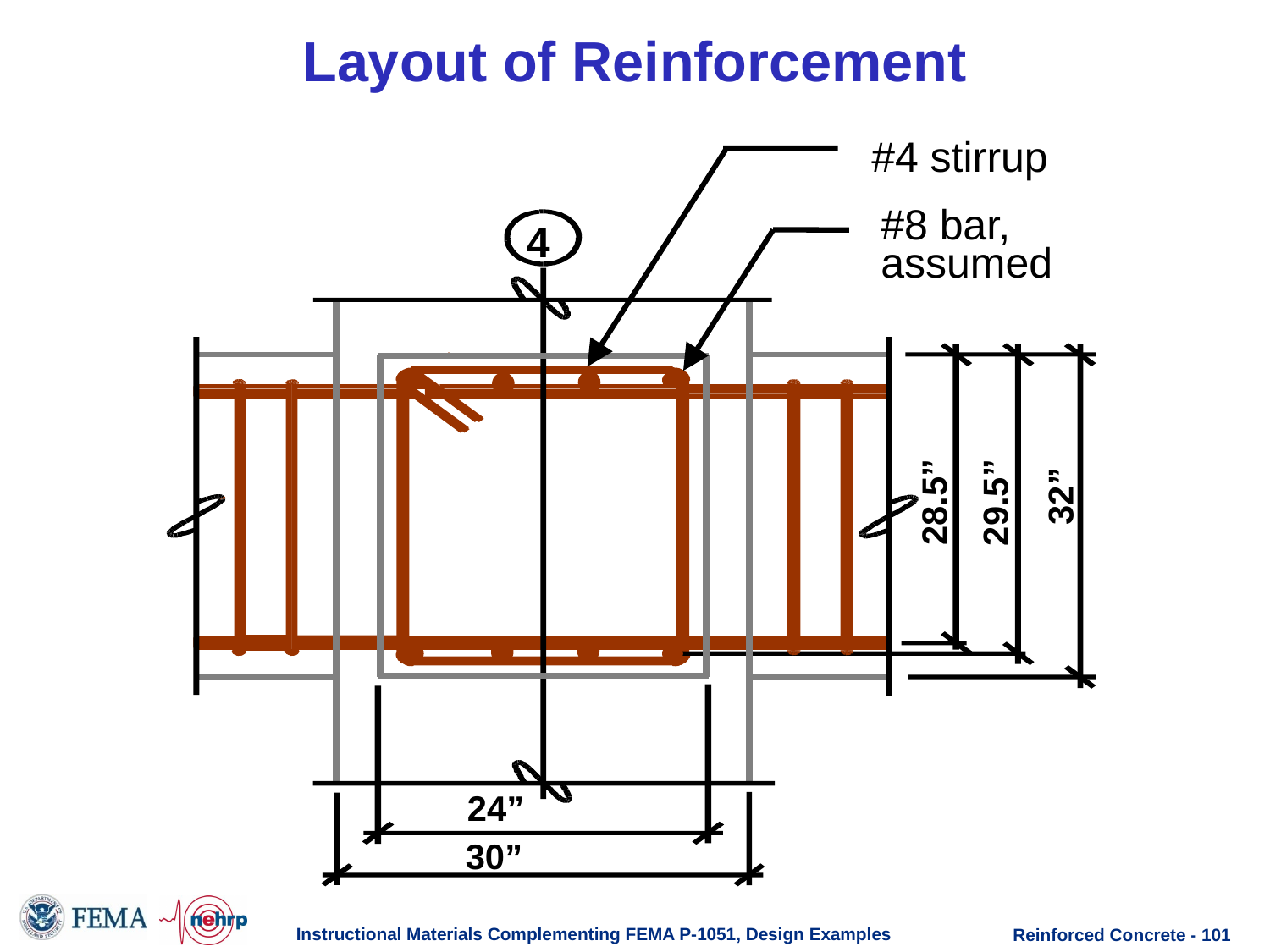

# Layout of Reinforcement
#4 stirrup

#8 bar, assumed
4

32”
28.5”
29.5”

24”

30”

Instructional Materials Complementing FEMA P-1051, Design Examples